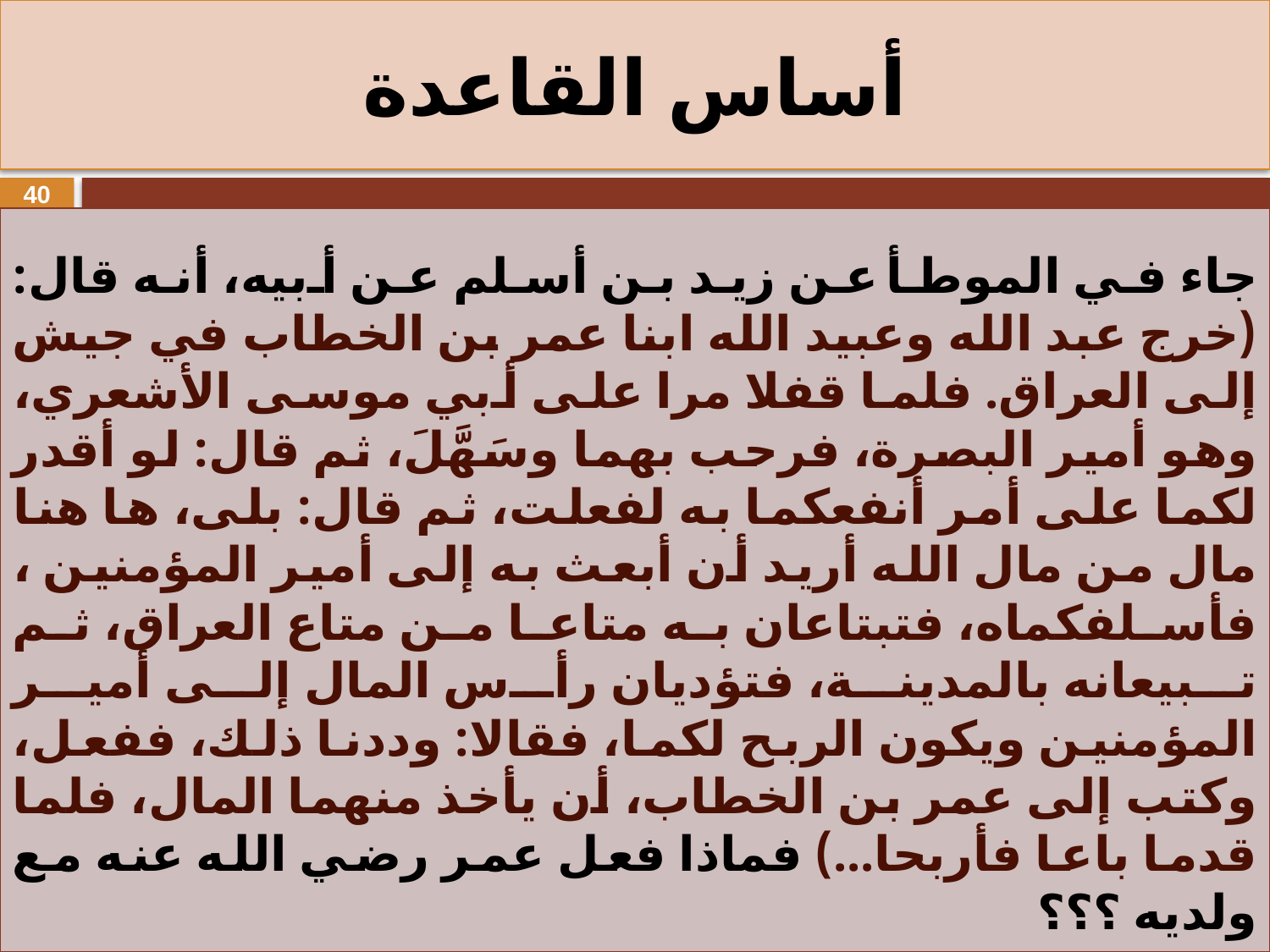

# أساس القاعدة
40

جاء في الموطأ عن زيد بن أسلم عن أبيه، أنه قال: (خرج عبد الله وعبيد الله ابنا عمر بن الخطاب في جيش إلى العراق. فلما قفلا مرا على أبي موسى الأشعري، وهو أمير البصرة، فرحب بهما وسَهَّلَ، ثم قال: لو أقدر لكما على أمر أنفعكما به لفعلت، ثم قال: بلى، ها هنا مال من مال الله أريد أن أبعث به إلى أمير المؤمنين ، فأسلفكماه، فتبتاعان به متاعا من متاع العراق، ثم تبيعانه بالمدينة، فتؤديان رأس المال إلى أمير المؤمنين ويكون الربح لكما، فقالا: وددنا ذلك، ففعل، وكتب إلى عمر بن الخطاب، أن يأخذ منهما المال، فلما قدما باعا فأربحا...) فماذا فعل عمر رضي الله عنه مع ولديه ؟؟؟
المادة العلمية - دورة إعداد مستشاري التحكيم في المالية الإسلامية - محمد علي بحروني